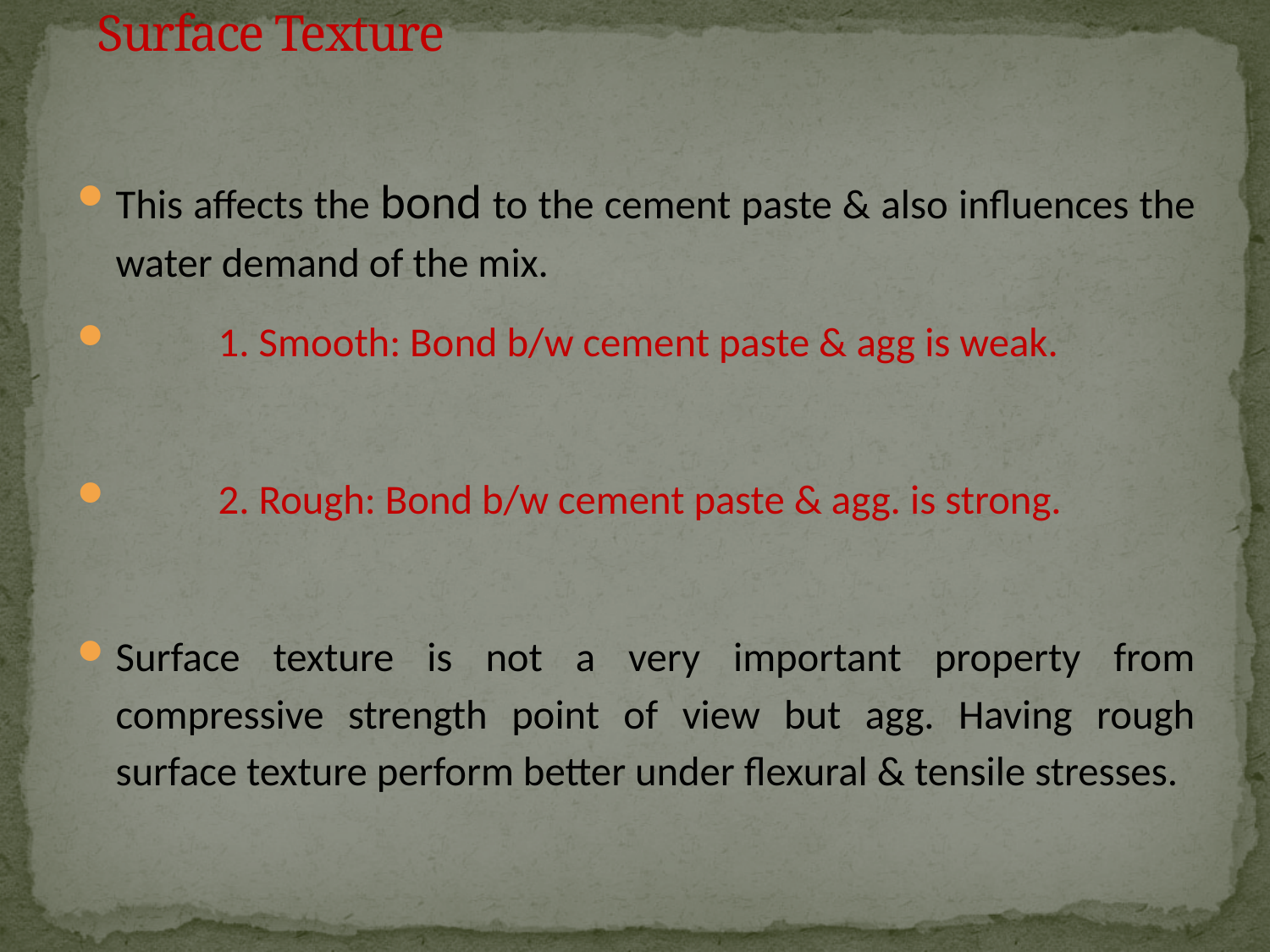

# Surface Texture
This affects the bond to the cement paste & also influences the water demand of the mix.
           1. Smooth: Bond b/w cement paste & agg is weak.

           2. Rough: Bond b/w cement paste & agg. is strong.

Surface texture is not a very important property from compressive strength point of view but agg. Having rough surface texture perform better under flexural & tensile stresses.